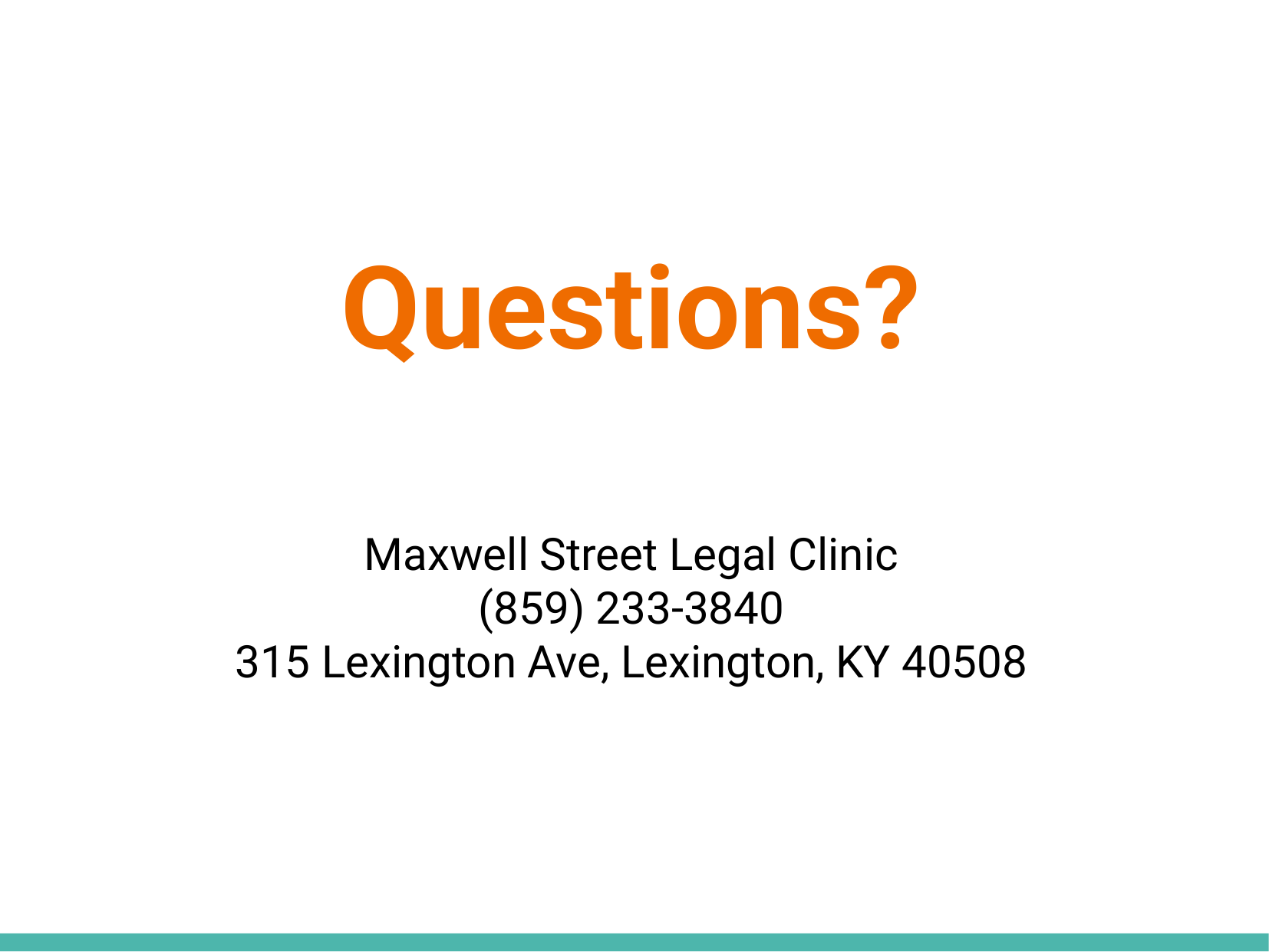

# Questions?
Maxwell Street Legal Clinic
(859) 233-3840
315 Lexington Ave, Lexington, KY 40508